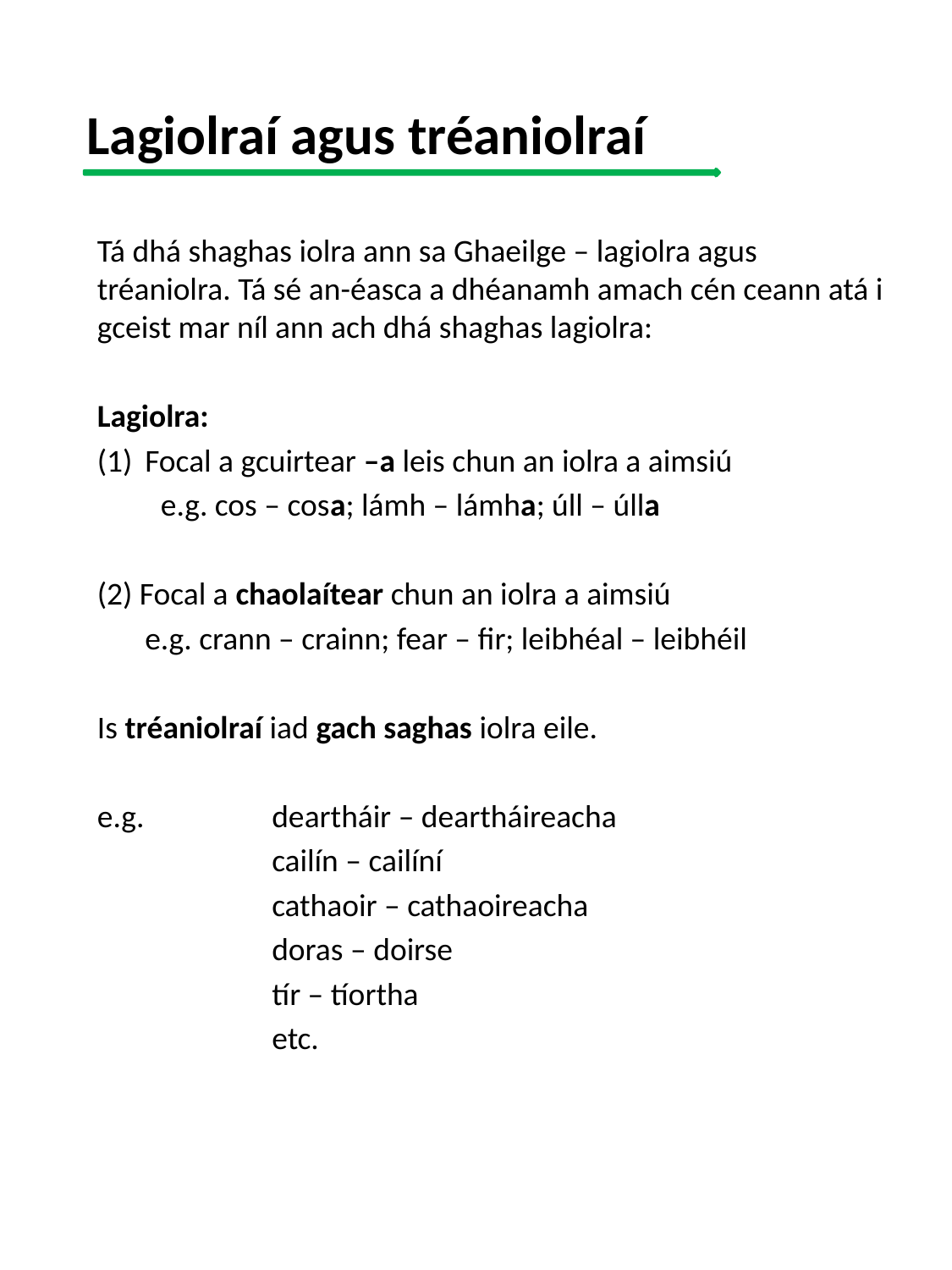

# Lagiolraí agus tréaniolraí

Tá dhá shaghas iolra ann sa Ghaeilge – lagiolra agus tréaniolra. Tá sé an-éasca a dhéanamh amach cén ceann atá i gceist mar níl ann ach dhá shaghas lagiolra:

Lagiolra:
(1)	Focal a gcuirtear –a leis chun an iolra a aimsiú
e.g. cos – cosa; lámh – lámha; úll – úlla

(2) Focal a chaolaítear chun an iolra a aimsiú
	e.g. crann – crainn; fear – fir; leibhéal – leibhéil

Is tréaniolraí iad gach saghas iolra eile.

e.g. 	deartháir – deartháireacha
		cailín – cailíní
		cathaoir – cathaoireacha
		doras – doirse
		tír – tíortha
		etc.